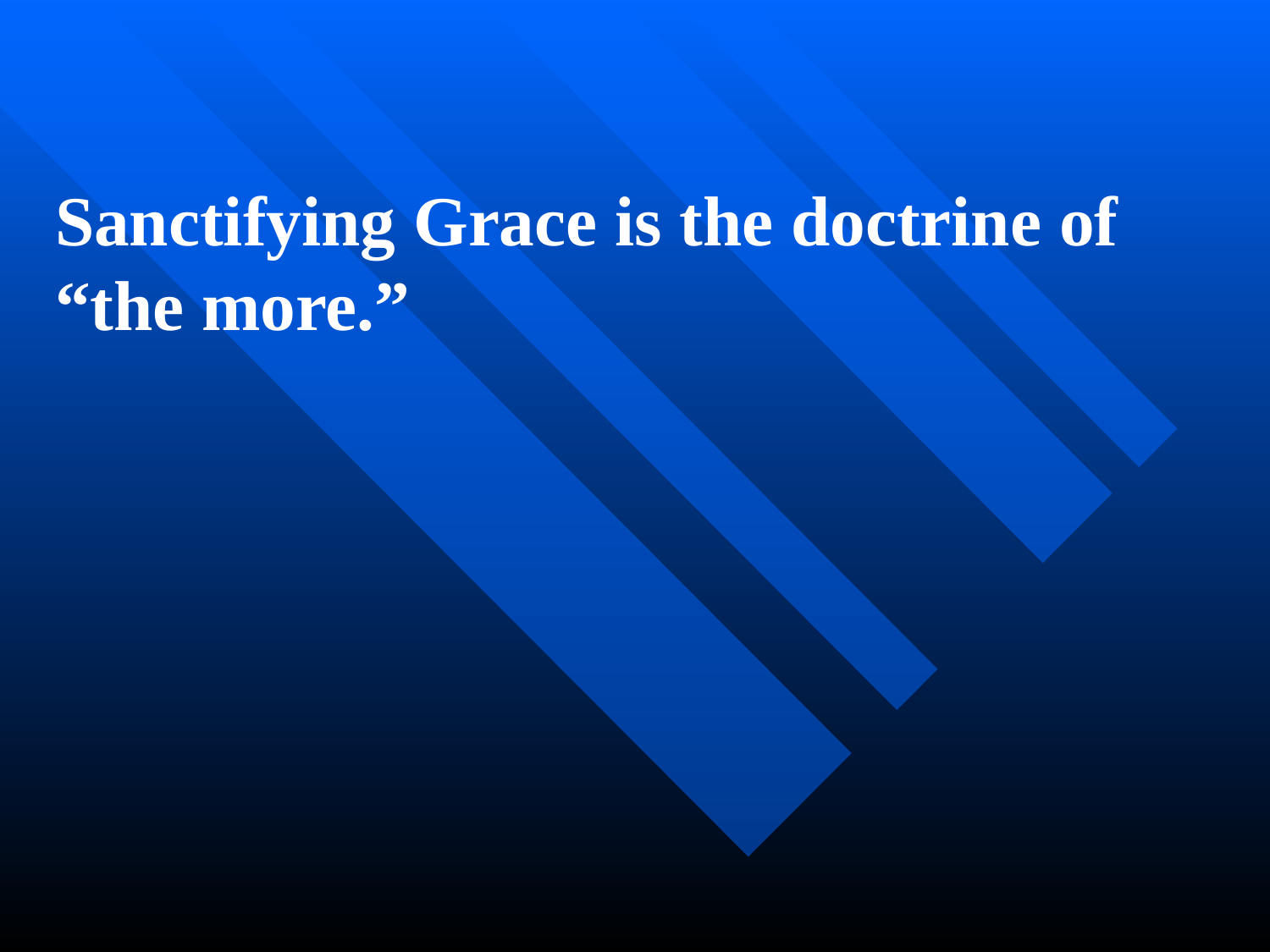

Sanctifying Grace is the doctrine of “the more.”